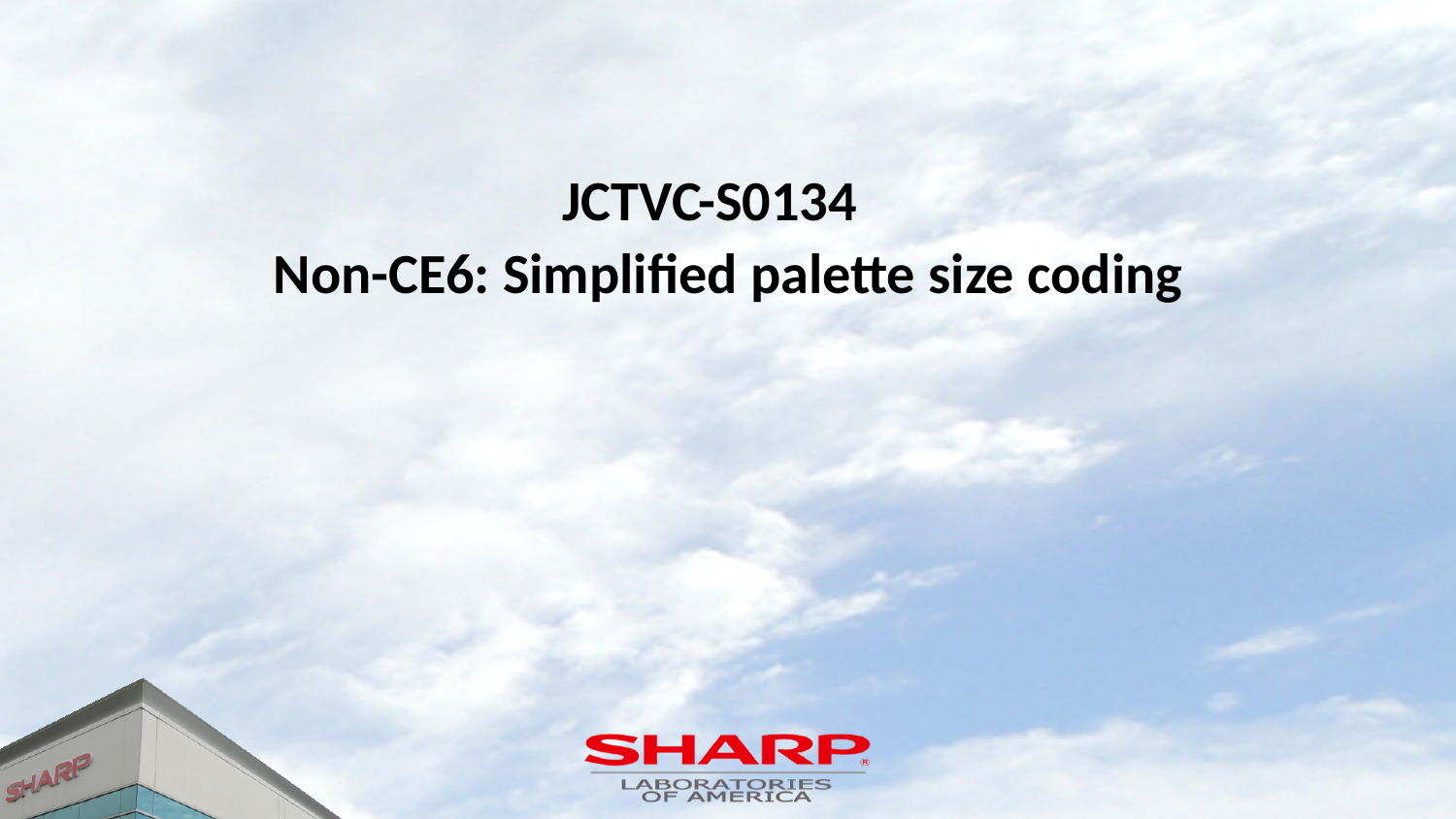

# JCTVC-S0134   Non-CE6: Simplified palette size coding